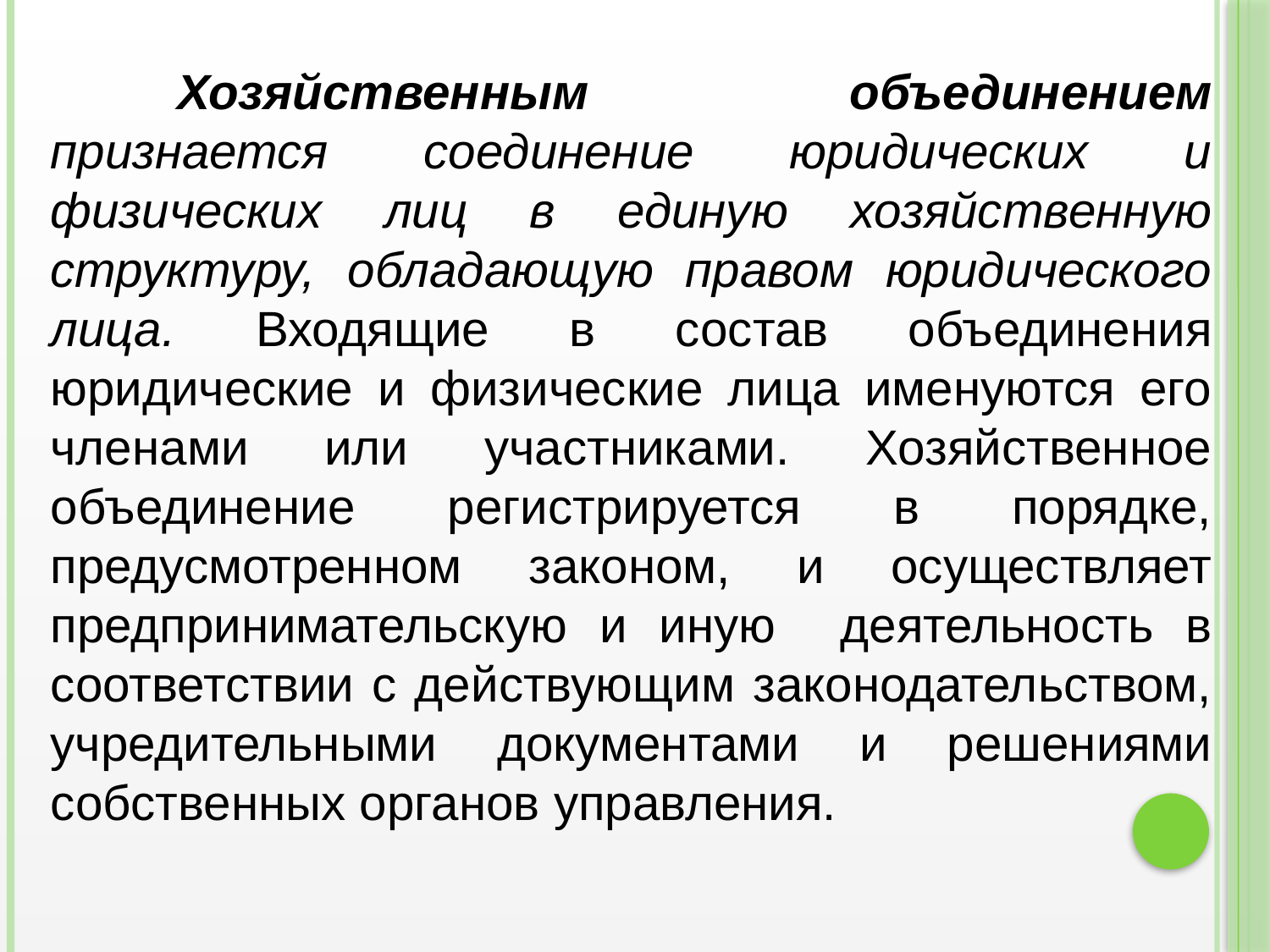

Хозяйственным объединением признается соединение юридических и физических лиц в единую хозяйственную структуру, обладающую правом юридического лица. Входящие в состав объединения юридические и физические лица именуются его членами или участниками. Хозяйственное объединение регистрируется в порядке, предусмотренном законом, и осуществляет предпринимательскую и иную  деятельность в соответствии с действующим законодательством, учредительными документами и решениями собственных органов управления.